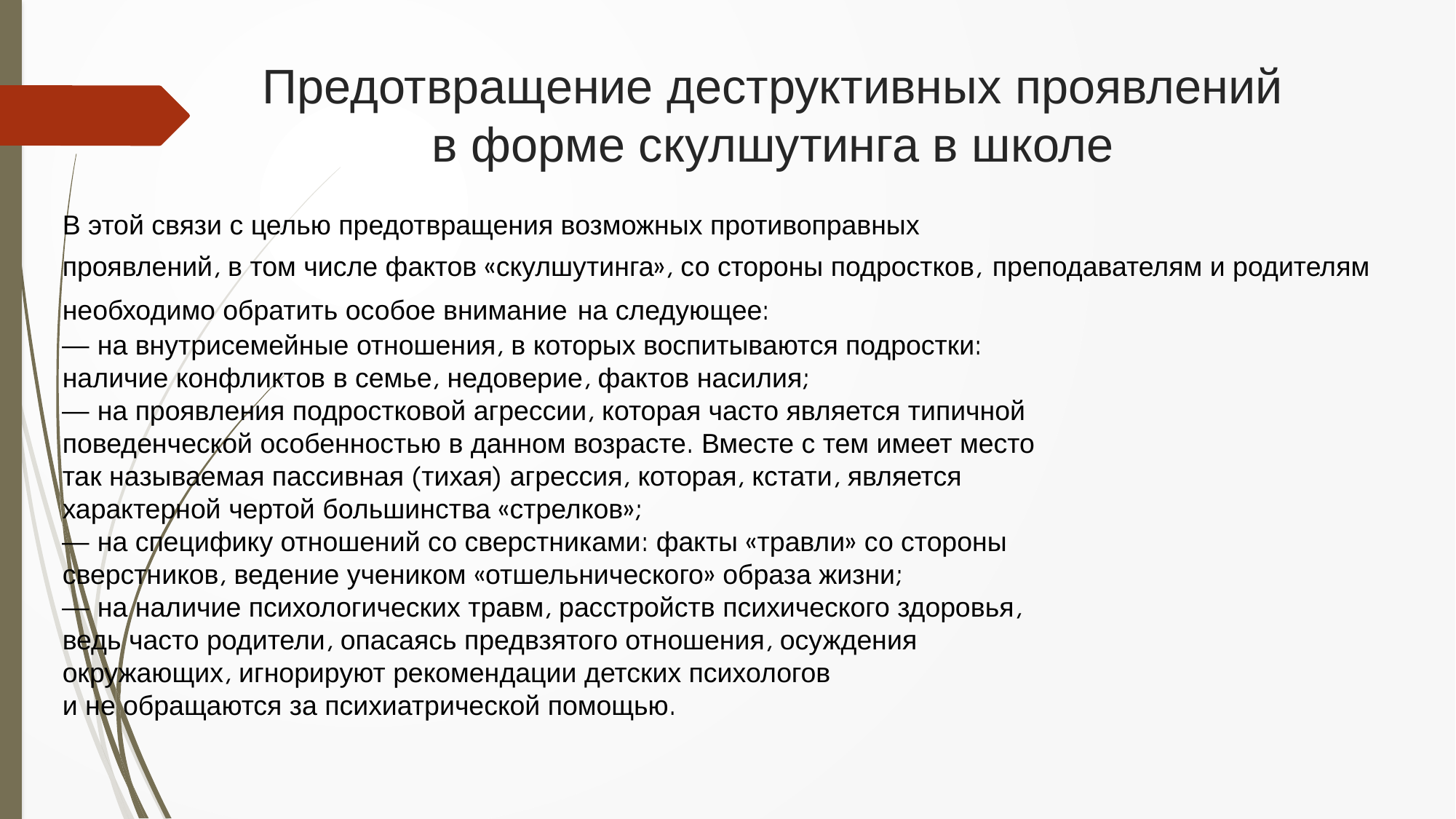

# Предотвращение деструктивных проявлений в форме скулшутинга в школе

В этой связи с целью предотвращения возможных противоправных
проявлений, в том числе фактов «скулшутинга», со стороны подростков, преподавателям и родителям необходимо обратить особое внимание на следующее:
— на внутрисемейные отношения, в которых воспитываются подростки:
наличие конфликтов в семье, недоверие, фактов насилия;
— на проявления подростковой агрессии, которая часто является типичной
поведенческой особенностью в данном возрасте. Вместе с тем имеет место
так называемая пассивная (тихая) агрессия, которая, кстати, является
характерной чертой большинства «стрелков»;
— на специфику отношений со сверстниками: факты «травли» со стороны
сверстников, ведение учеником «отшельнического» образа жизни;
— на наличие психологических травм, расстройств психического здоровья,
ведь часто родители, опасаясь предвзятого отношения, осуждения
окружающих, игнорируют рекомендации детских психологов
и не обращаются за психиатрической помощью.